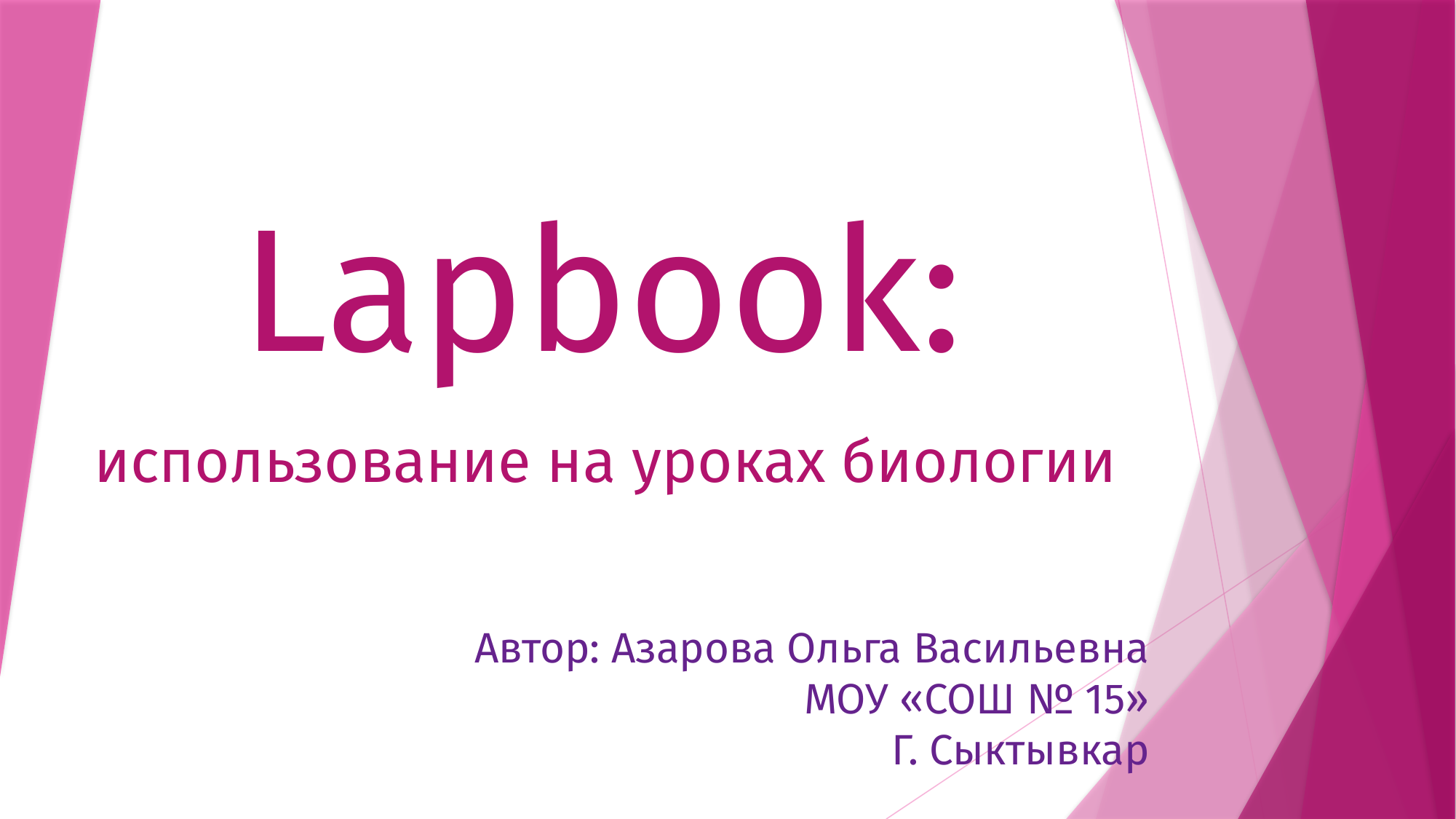

# Lapbook:
использование на уроках биологии
Автор: Азарова Ольга Васильевна
МОУ «СОШ № 15»
Г. Сыктывкар